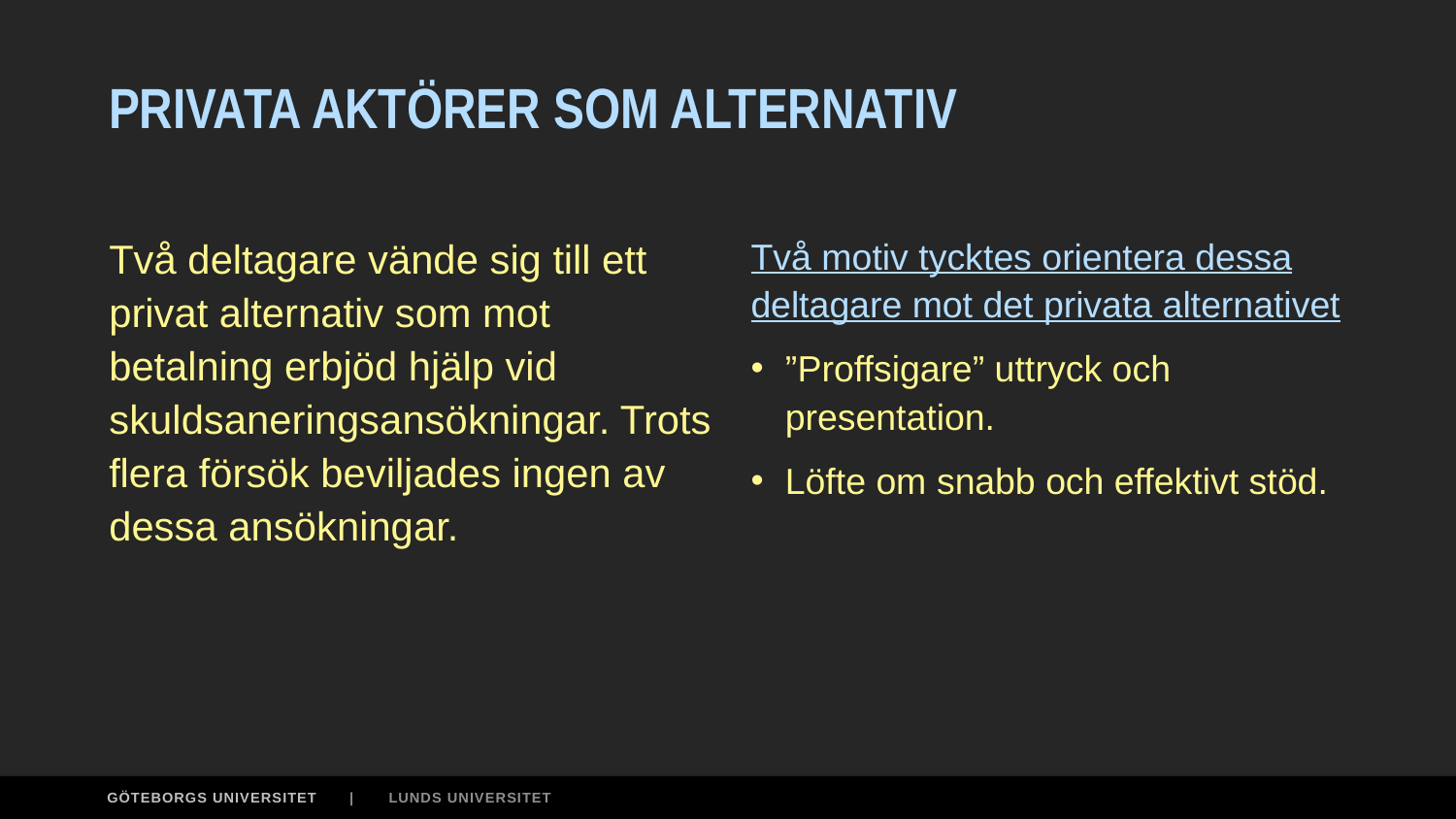

# PRIVATA AKTÖRER SOM ALTERNATIV
Två deltagare vände sig till ett privat alternativ som mot betalning erbjöd hjälp vid skuldsaneringsansökningar. Trots flera försök beviljades ingen av dessa ansökningar.
Två motiv tycktes orientera dessa deltagare mot det privata alternativet
”Proffsigare” uttryck och presentation.
Löfte om snabb och effektivt stöd.
|       LUNDS UNIVERSITET